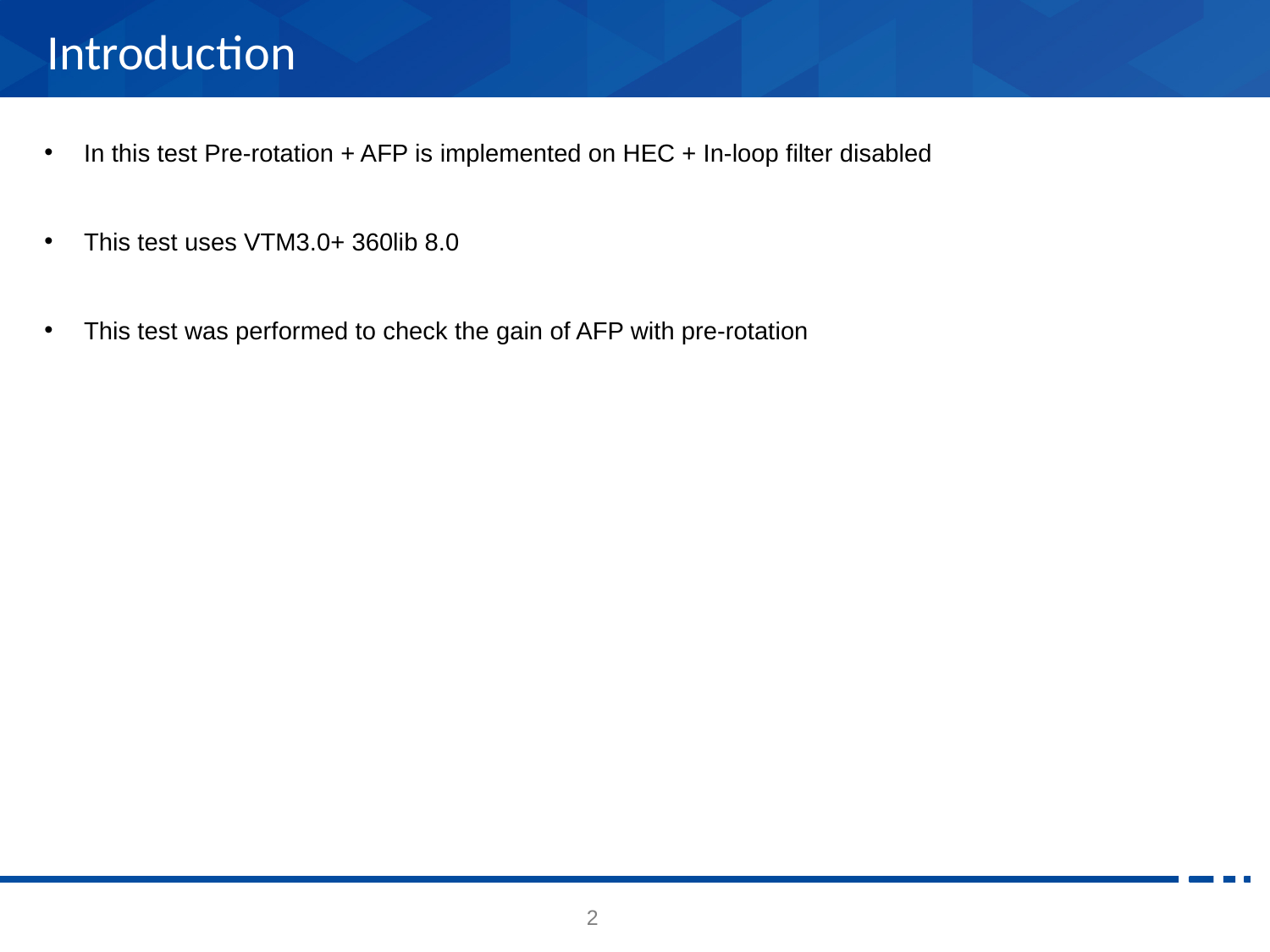

# Introduction
In this test Pre-rotation + AFP is implemented on HEC + In-loop filter disabled

This test uses VTM3.0+ 360lib 8.0

This test was performed to check the gain of AFP with pre-rotation